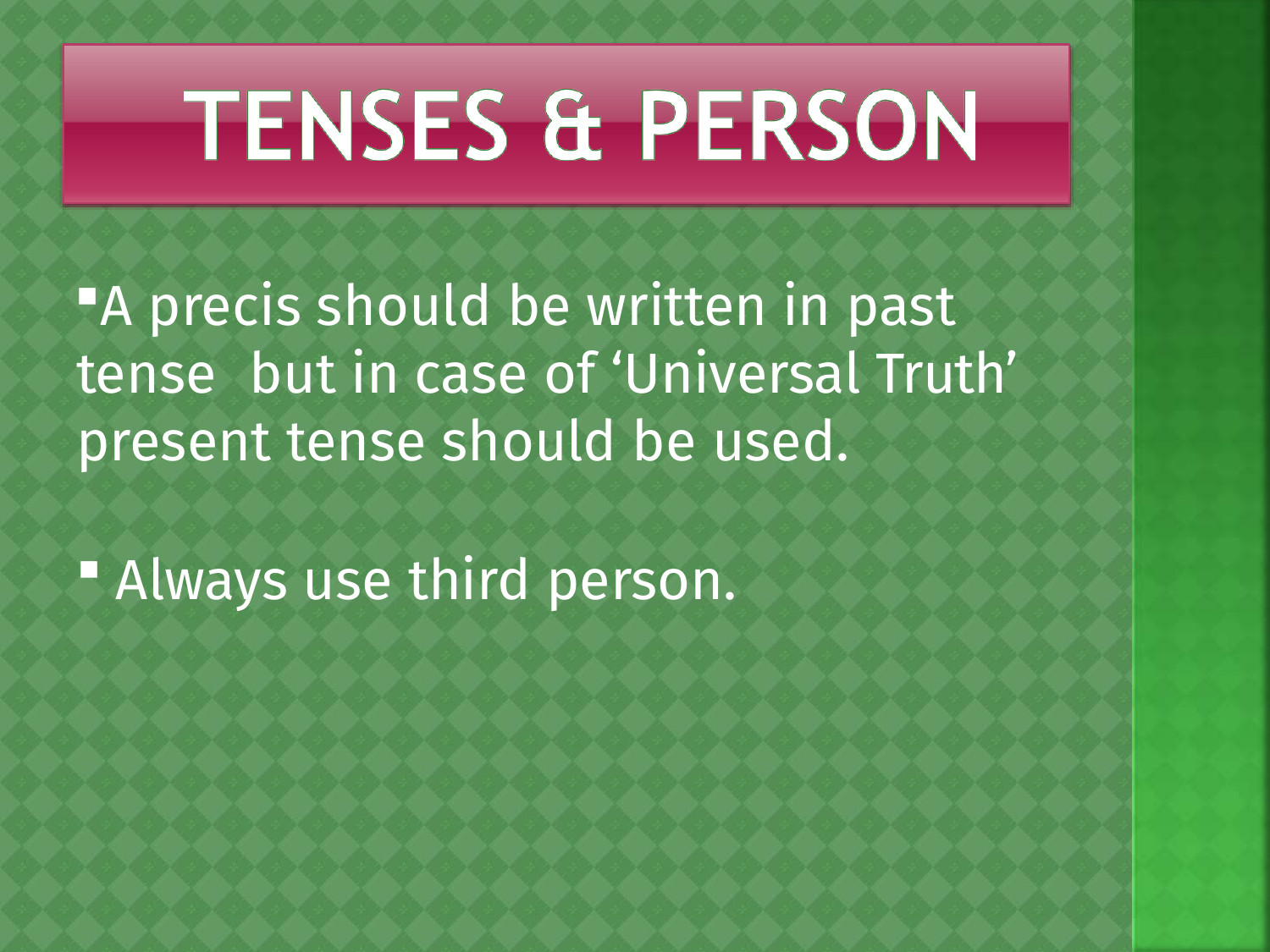

A precis should be written in past  tense	but in case of ‘Universal Truth’  present tense should be used.

Always use third person.